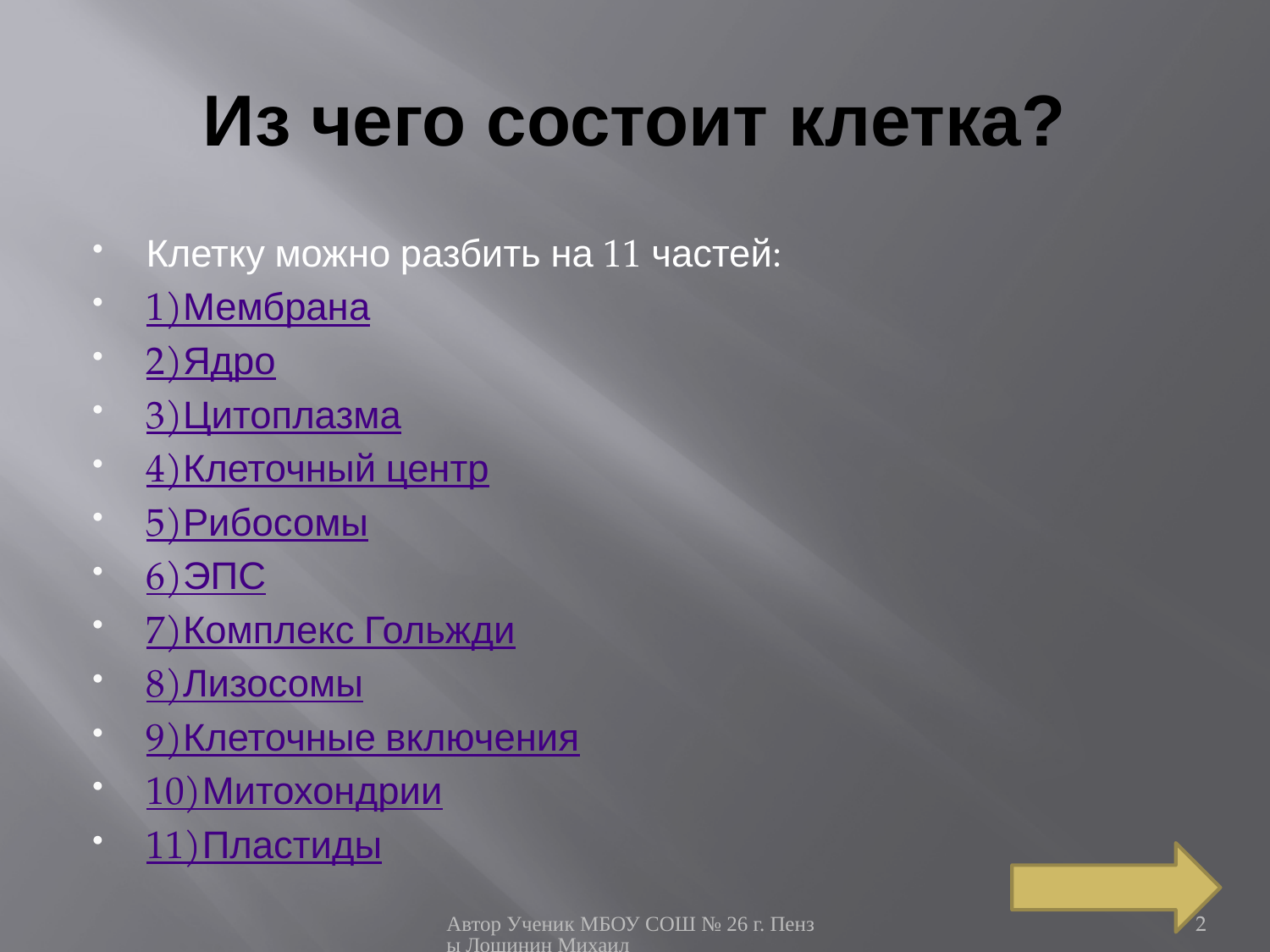

# Из чего состоит клетка?
Клетку можно разбить на 11 частей:
1)Мембрана
2)Ядро
3)Цитоплазма
4)Клеточный центр
5)Рибосомы
6)ЭПС
7)Комплекс Гольжди
8)Лизосомы
9)Клеточные включения
10)Митохондрии
11)Пластиды

Автор Ученик МБОУ СОШ № 26 г. Пензы Лощинин Михаил
2